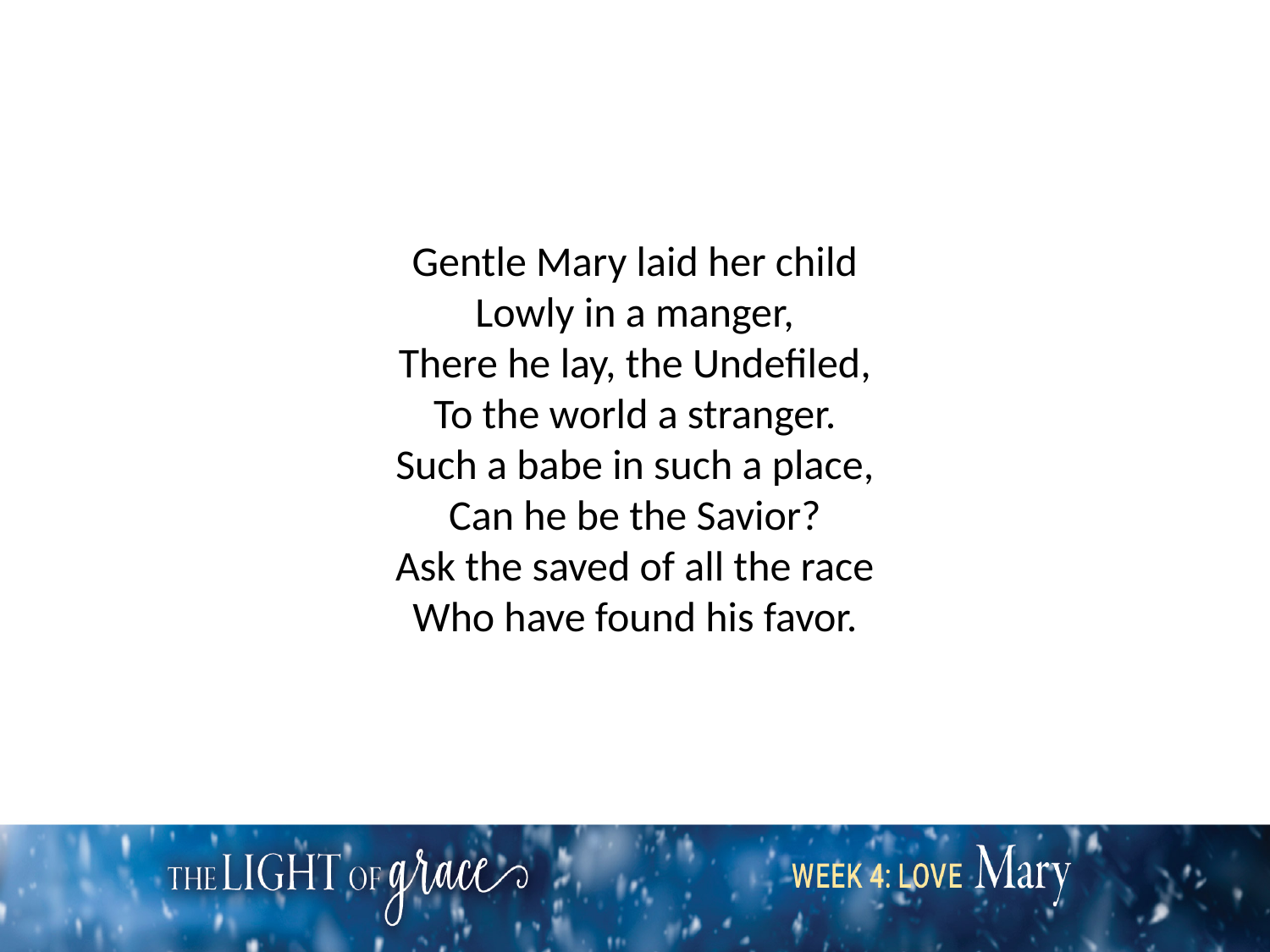

Gentle Mary laid her child
Lowly in a manger,
There he lay, the Undefiled,
To the world a stranger.
Such a babe in such a place,
Can he be the Savior?
Ask the saved of all the race
Who have found his favor.